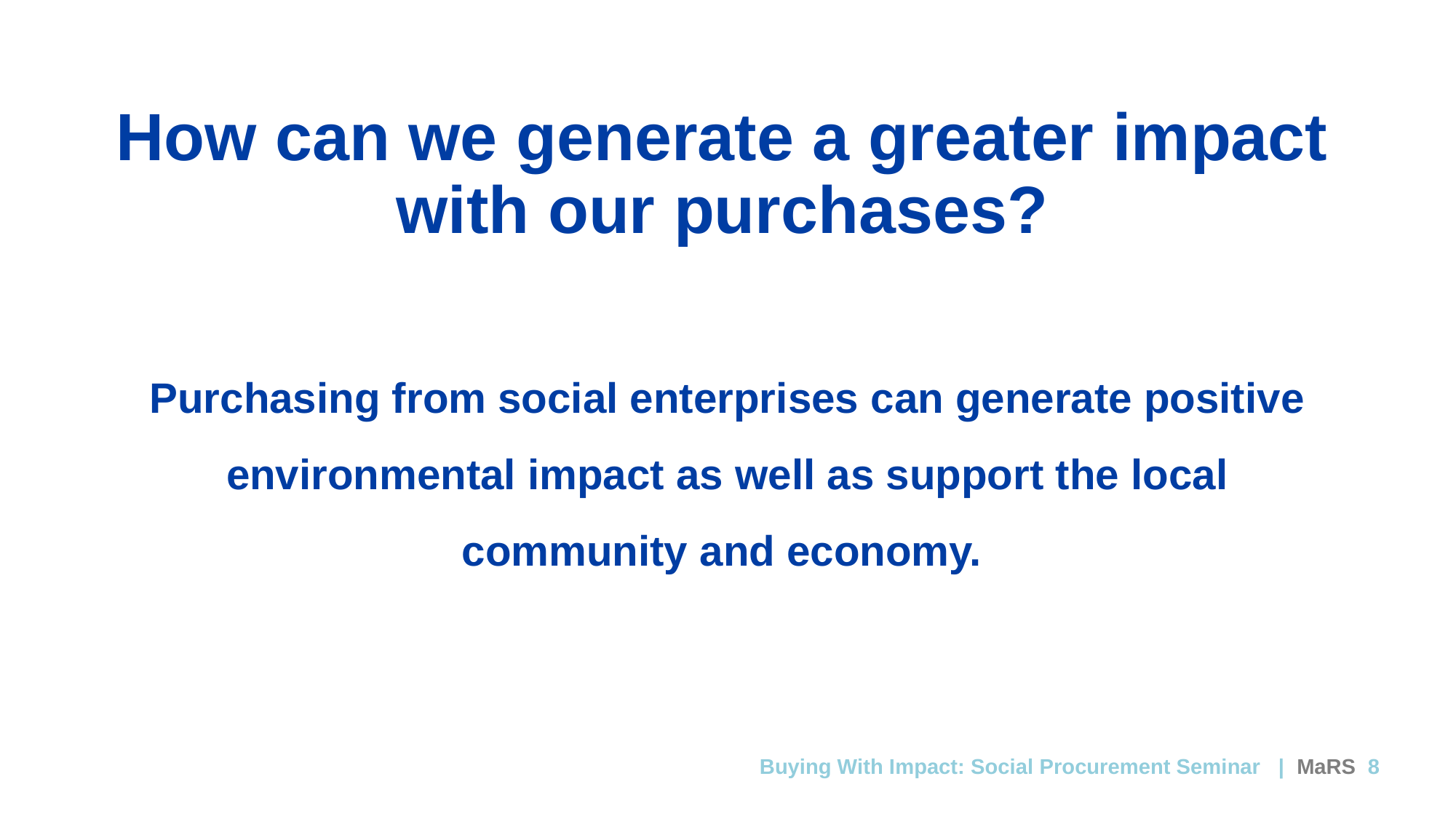

# How can we generate a greater impact with our purchases?
Purchasing from social enterprises can generate positive environmental impact as well as support the local community and economy.